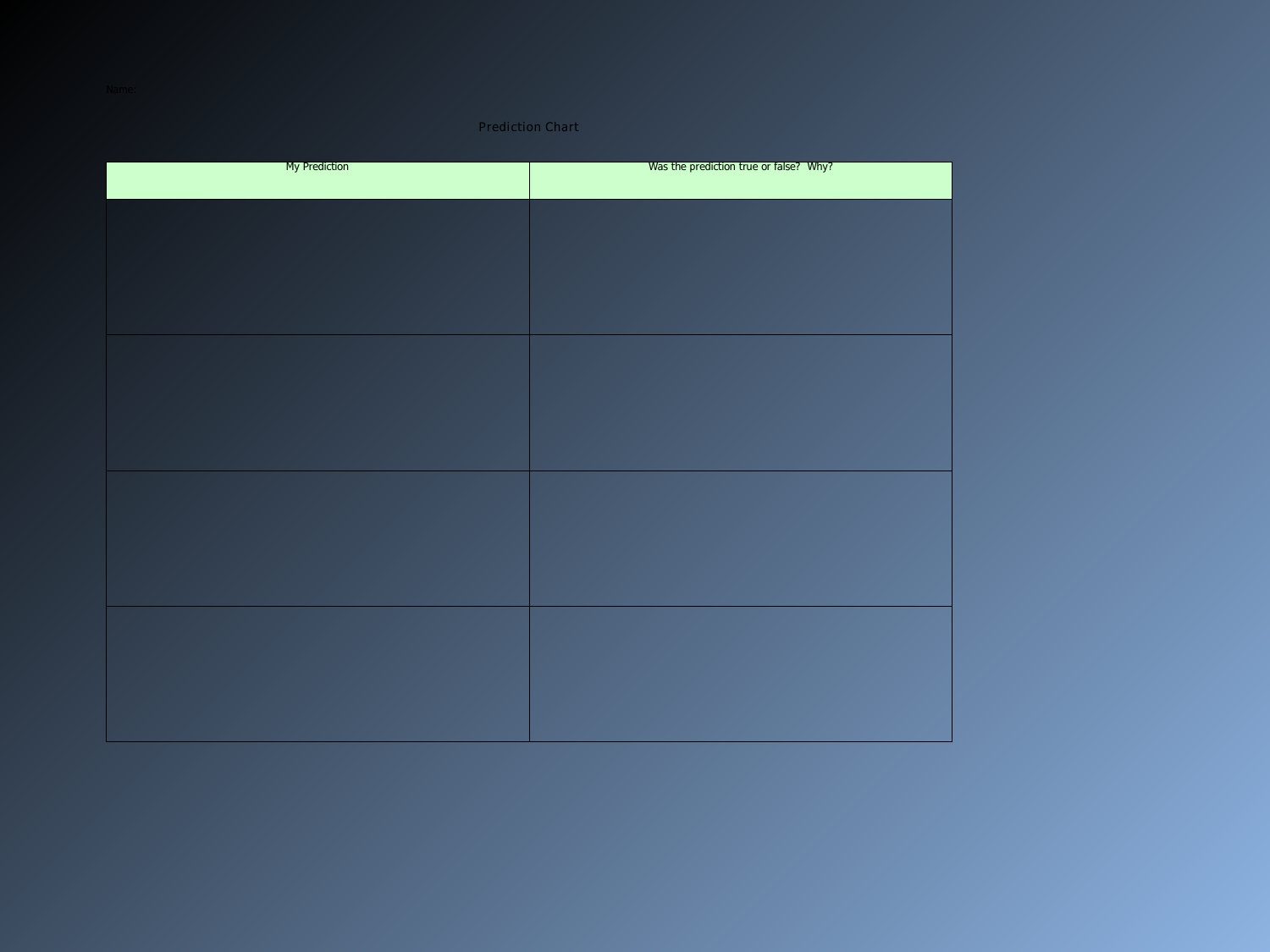

| Name: |  |
| --- | --- |
|  |  |
| Prediction Chart |  |
|  |  |
| My Prediction | Was the prediction true or false? Why? |
|  |  |
|  |  |
|  |  |
|  |  |
|  |  |